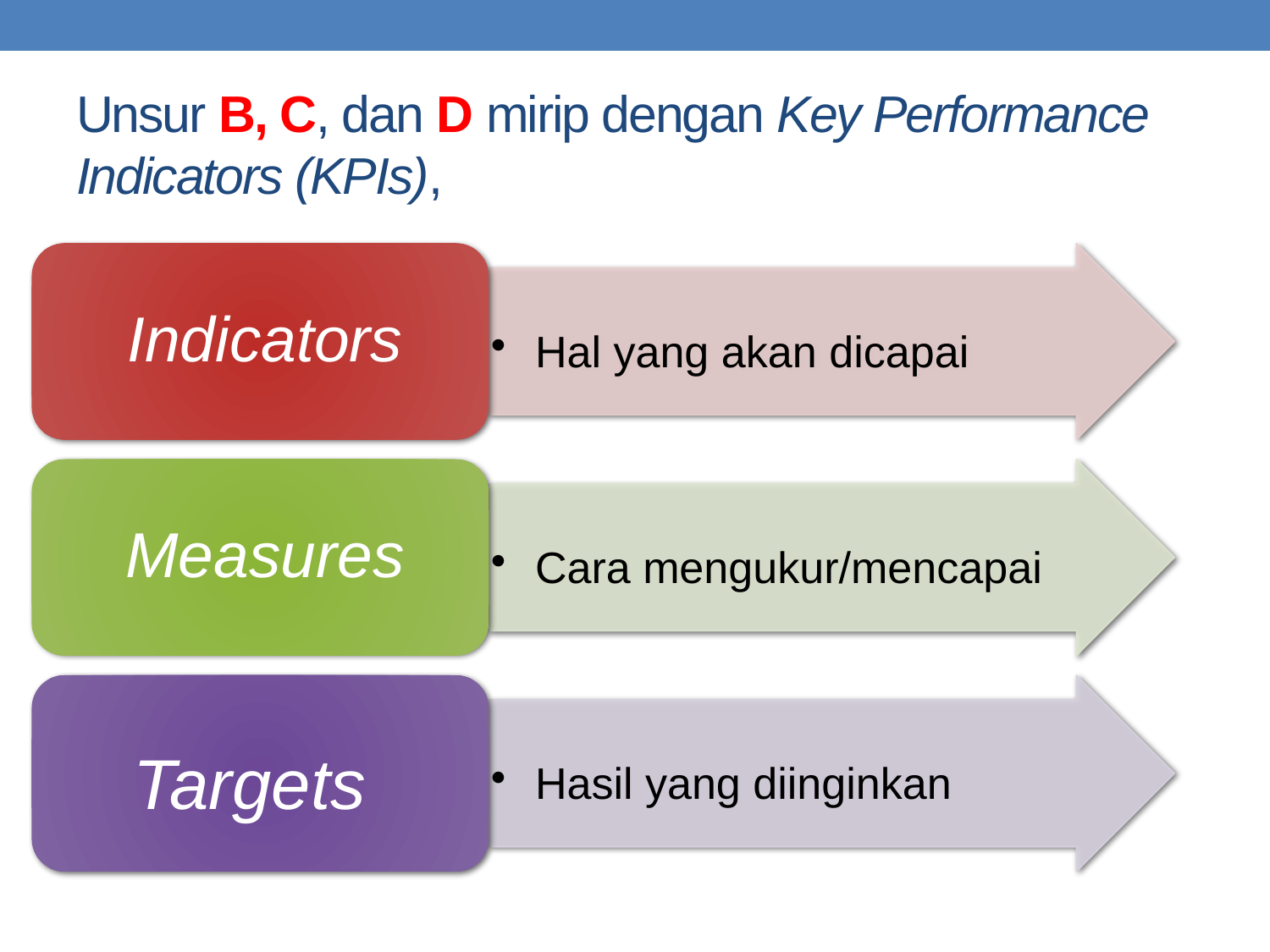

# Unsur B, C, dan D mirip dengan Key Performance Indicators (KPIs),

 Hal yang akan dicapai
Indicators

 Cara mengukur/mencapai
Measures

 Hasil yang diinginkan
Targets